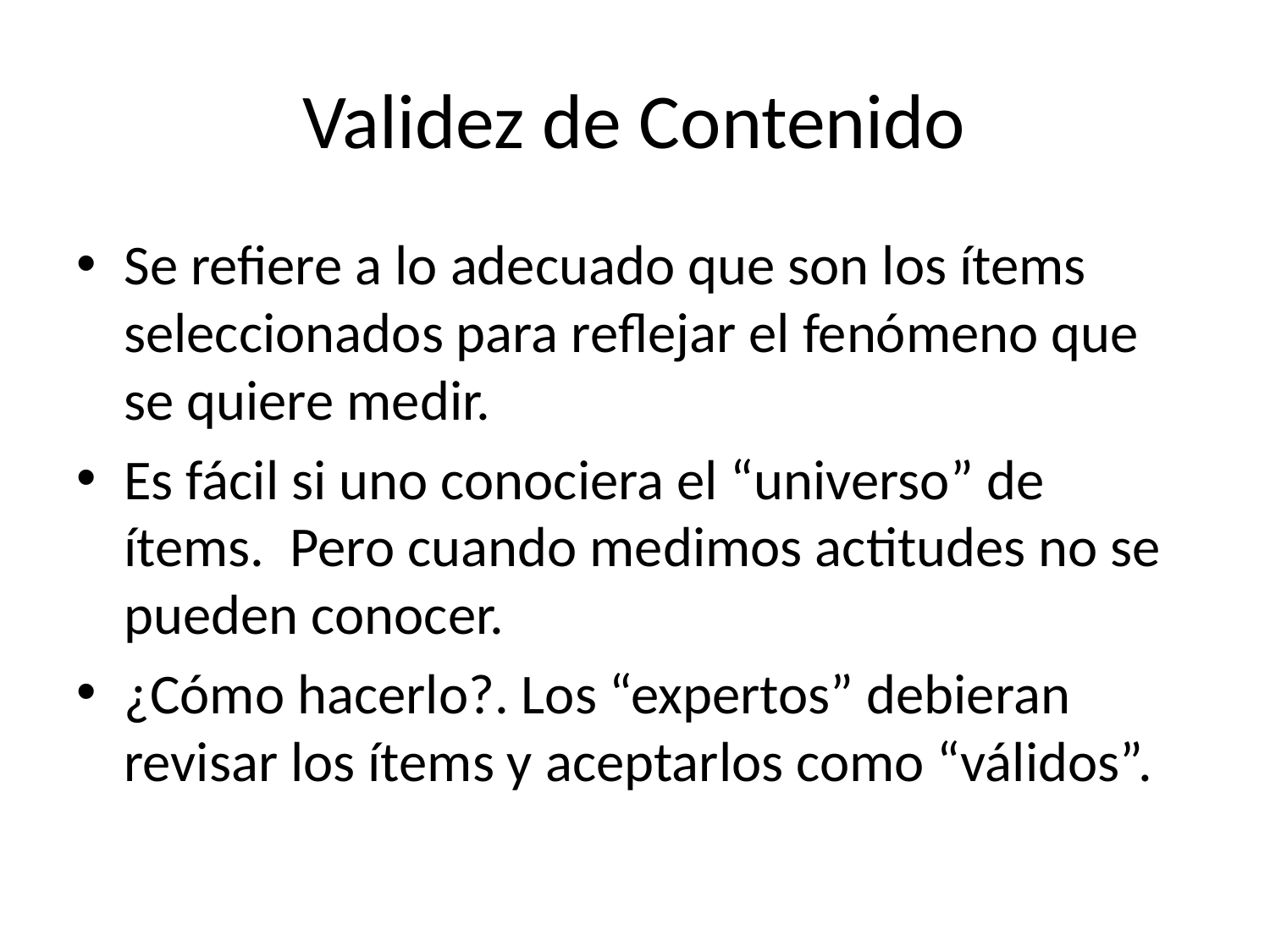

# Validez de Contenido
Se refiere a lo adecuado que son los ítems seleccionados para reflejar el fenómeno que se quiere medir.
Es fácil si uno conociera el “universo” de ítems.  Pero cuando medimos actitudes no se pueden conocer.
¿Cómo hacerlo?. Los “expertos” debieran revisar los ítems y aceptarlos como “válidos”.